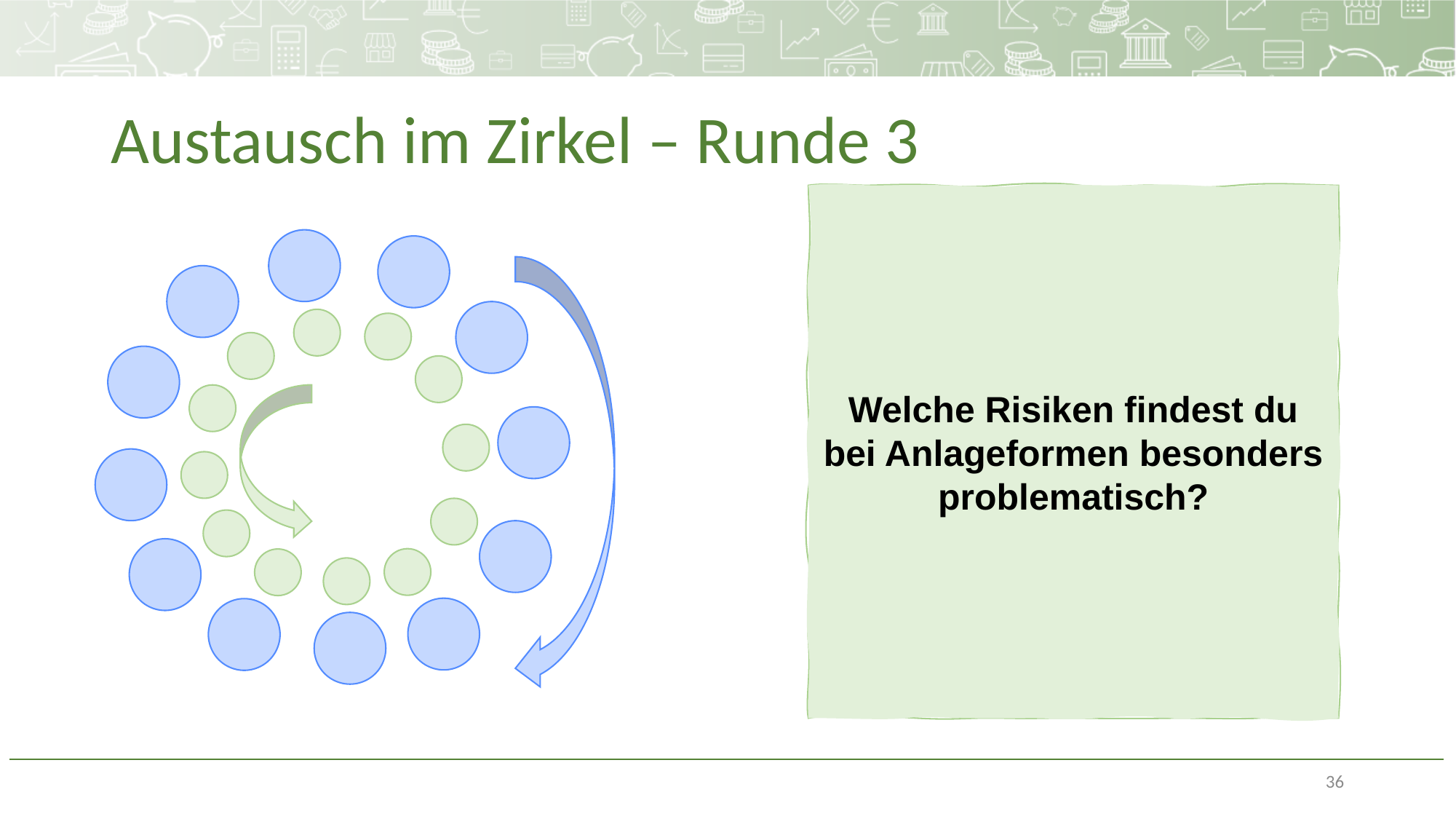

# Austausch im Zirkel – Runde 3
Welche Risiken findest du bei Anlageformen besonders problematisch?

36